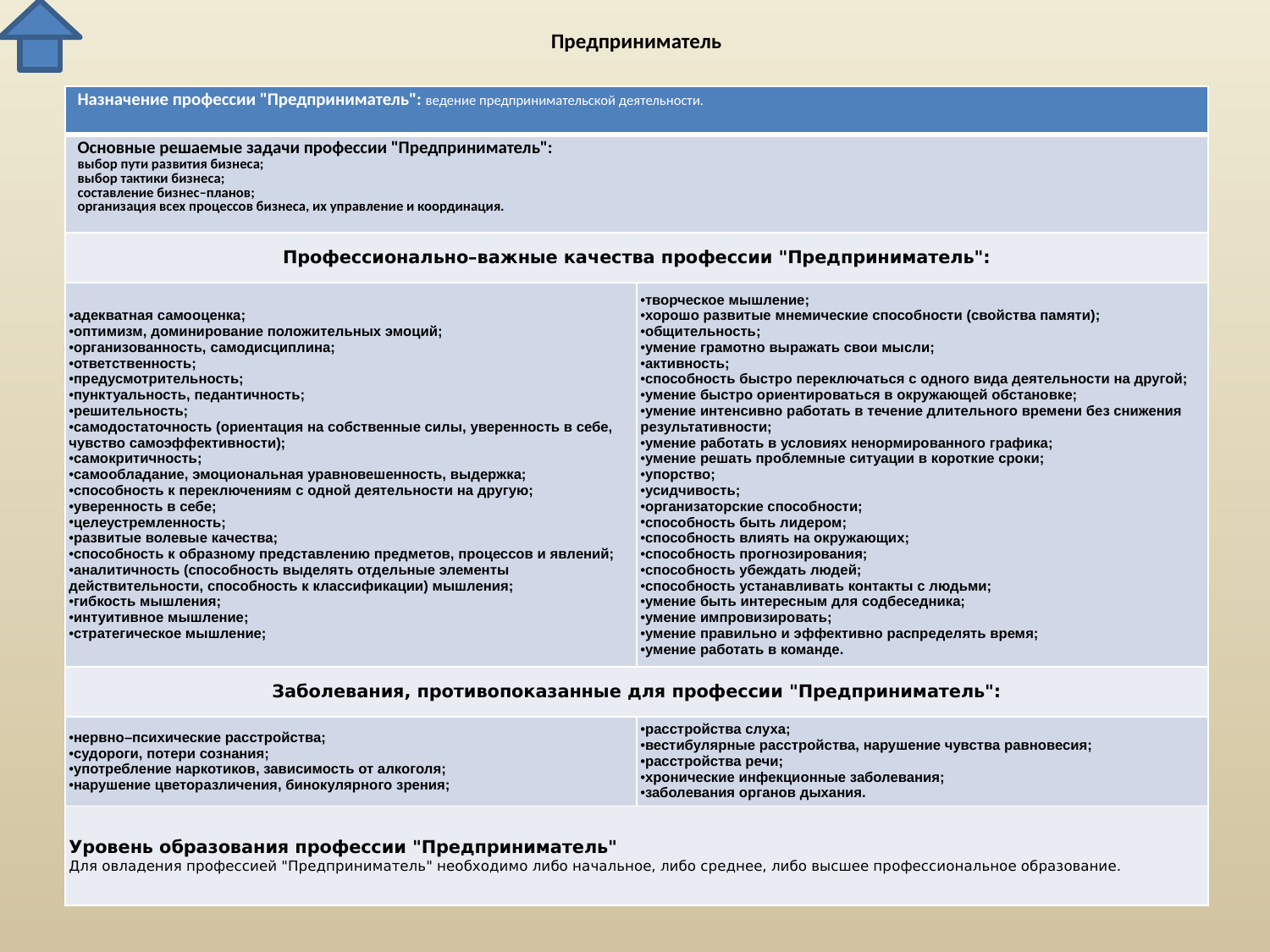

# Предприниматель
| Назначение профессии "Предприниматель": ведение предпринимательской деятельности. |  |
| --- | --- |
| Основные решаемые задачи профессии "Предприниматель": выбор пути развития бизнеса; выбор тактики бизнеса; составление бизнес–планов; организация всех процессов бизнеса, их управление и координация. |  |
| Профессионально–важные качества профессии "Предприниматель": |  |
| адекватная самооценка; оптимизм, доминирование положительных эмоций; организованность, самодисциплина; ответственность; предусмотрительность; пунктуальность, педантичность; решительность; самодостаточность (ориентация на собственные силы, уверенность в себе, чувство самоэффективности); самокритичность; самообладание, эмоциональная уравновешенность, выдержка; способность к переключениям с одной деятельности на другую; уверенность в себе; целеустремленность; развитые волевые качества; способность к образному представлению предметов, процессов и явлений; аналитичность (способность выделять отдельные элементы действительности, способность к классификации) мышления; гибкость мышления; интуитивное мышление; стратегическое мышление; | творческое мышление; хорошо развитые мнемические способности (свойства памяти); общительность; умение грамотно выражать свои мысли; активность; способность быстро переключаться с одного вида деятельности на другой; умение быстро ориентироваться в окружающей обстановке; умение интенсивно работать в течение длительного времени без снижения результативности; умение работать в условиях ненормированного графика; умение решать проблемные ситуации в короткие сроки; упорство; усидчивость; организаторские способности; способность быть лидером; способность влиять на окружающих; способность прогнозирования; способность убеждать людей; способность устанавливать контакты с людьми; умение быть интересным для содбеседника; умение импровизировать; умение правильно и эффективно распределять время; умение работать в команде. |
| Заболевания, противопоказанные для профессии "Предприниматель": |  |
| нервно–психические расстройства; судороги, потери сознания; употребление наркотиков, зависимость от алкоголя; нарушение цветоразличения, бинокулярного зрения; | расстройства слуха; вестибулярные расстройства, нарушение чувства равновесия; расстройства речи; хронические инфекционные заболевания; заболевания органов дыхания. |
| Уровень образования профессии "Предприниматель" Для овладения профессией "Предприниматель" необходимо либо начальное, либо среднее, либо высшее профессиональное образование. |  |